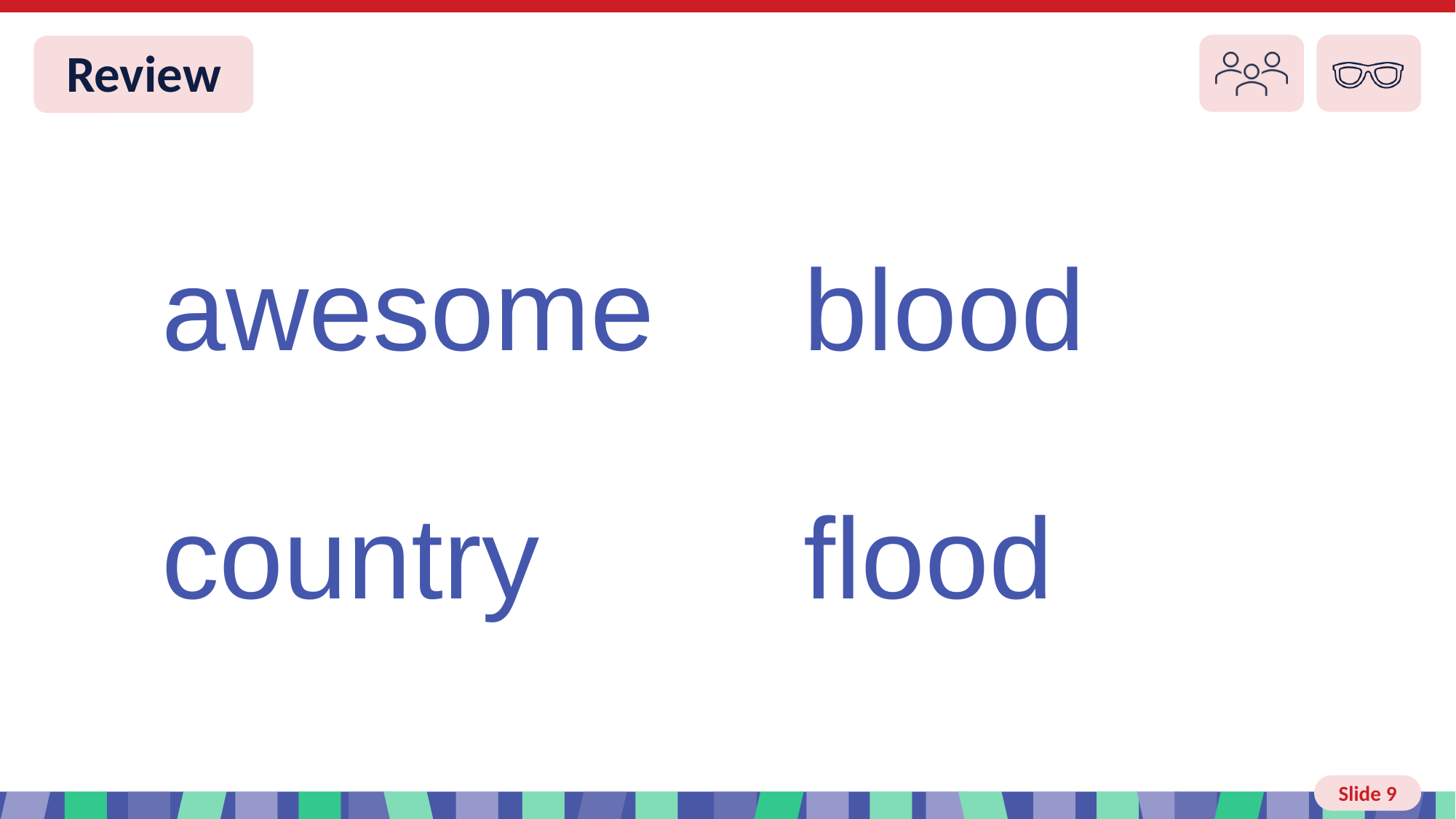

Slide  9 Review You do
blood
awesome
flood
country